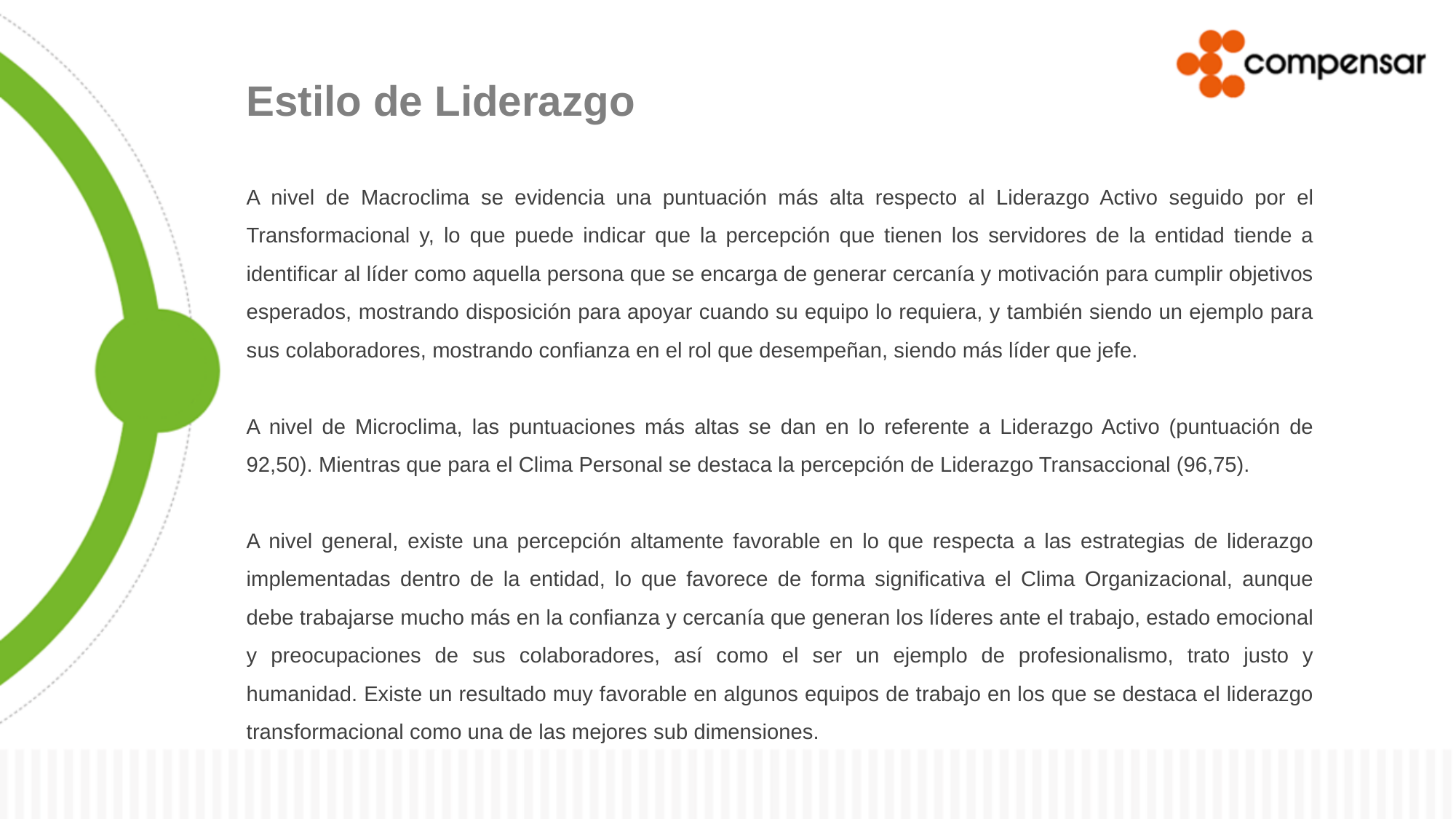

Estilo de Liderazgo
A nivel de Macroclima se evidencia una puntuación más alta respecto al Liderazgo Activo seguido por el Transformacional y, lo que puede indicar que la percepción que tienen los servidores de la entidad tiende a identificar al líder como aquella persona que se encarga de generar cercanía y motivación para cumplir objetivos esperados, mostrando disposición para apoyar cuando su equipo lo requiera, y también siendo un ejemplo para sus colaboradores, mostrando confianza en el rol que desempeñan, siendo más líder que jefe.

A nivel de Microclima, las puntuaciones más altas se dan en lo referente a Liderazgo Activo (puntuación de 92,50). Mientras que para el Clima Personal se destaca la percepción de Liderazgo Transaccional (96,75).

A nivel general, existe una percepción altamente favorable en lo que respecta a las estrategias de liderazgo implementadas dentro de la entidad, lo que favorece de forma significativa el Clima Organizacional, aunque debe trabajarse mucho más en la confianza y cercanía que generan los líderes ante el trabajo, estado emocional y preocupaciones de sus colaboradores, así como el ser un ejemplo de profesionalismo, trato justo y humanidad. Existe un resultado muy favorable en algunos equipos de trabajo en los que se destaca el liderazgo transformacional como una de las mejores sub dimensiones.